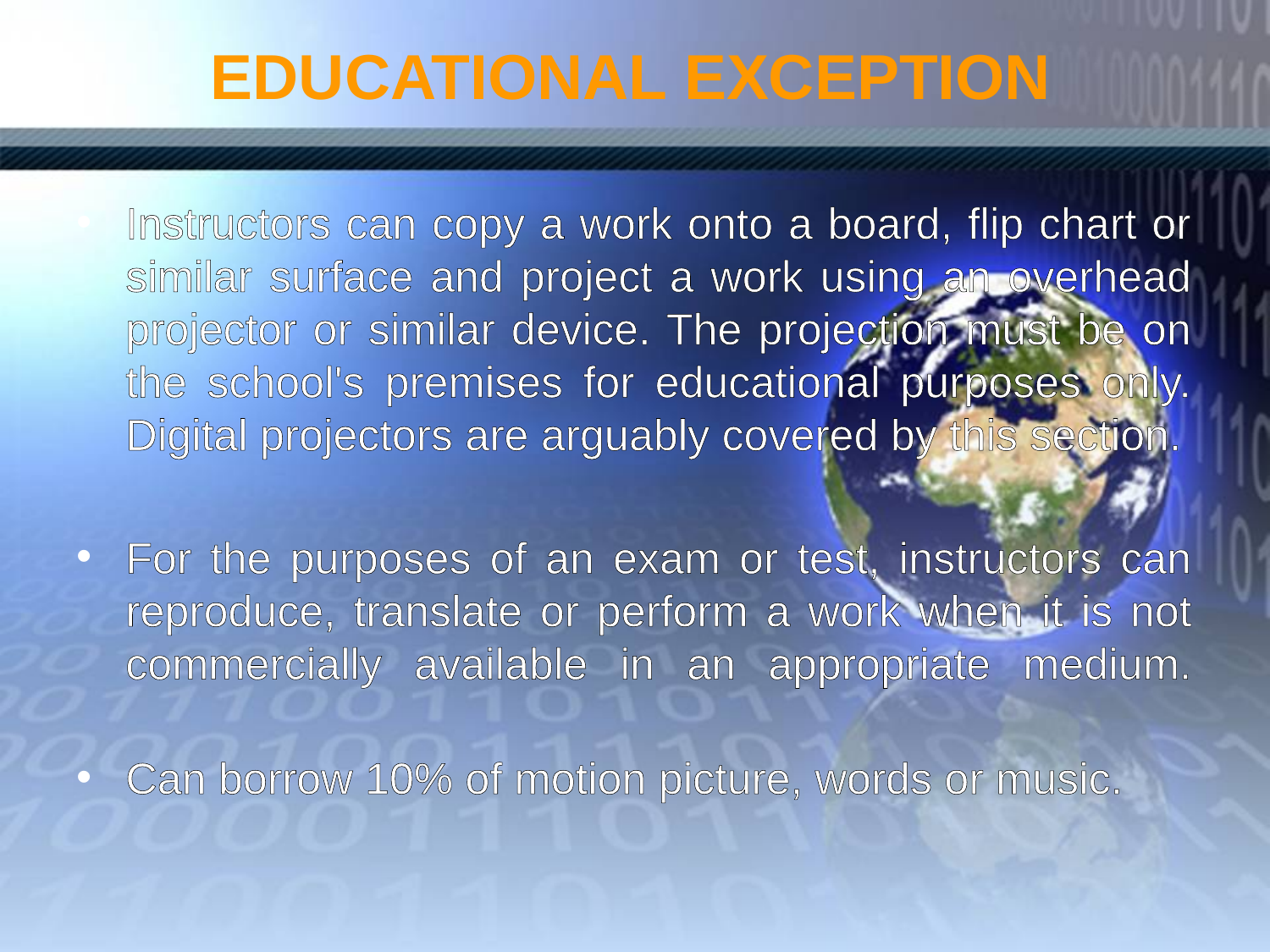

# EDUCATIONAL EXCEPTION
Instructors can copy a work onto a board, flip chart or similar surface and project a work using an overhead projector or similar device. The projection must be on the school's premises for educational purposes only. Digital projectors are arguably covered by this section.

For the purposes of an exam or test, instructors can reproduce, translate or perform a work when it is not commercially available in an appropriate medium.
Can borrow 10% of motion picture, words or music.